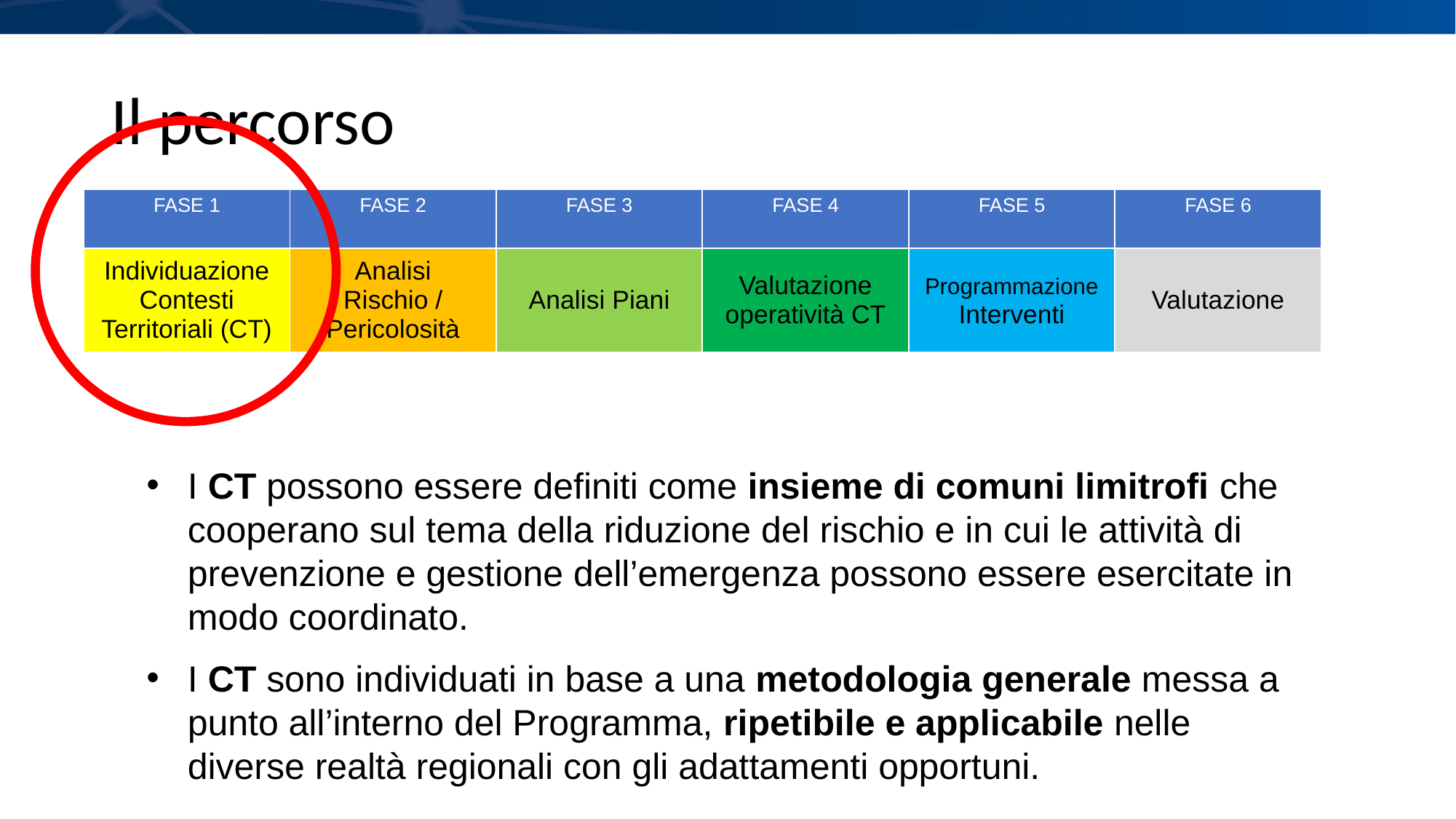

# Il percorso

| FASE 1 | FASE 2 | FASE 3 | FASE 4 | FASE 5 | FASE 6 |
| --- | --- | --- | --- | --- | --- |
| Individuazione Contesti Territoriali (CT) | Analisi Rischio / Pericolosità | Analisi Piani | Valutazione operatività CT | Programmazione Interventi | Valutazione |
I CT possono essere definiti come insieme di comuni limitrofi che cooperano sul tema della riduzione del rischio e in cui le attività di prevenzione e gestione dell’emergenza possono essere esercitate in modo coordinato.
I CT sono individuati in base a una metodologia generale messa a punto all’interno del Programma, ripetibile e applicabile nelle diverse realtà regionali con gli adattamenti opportuni.